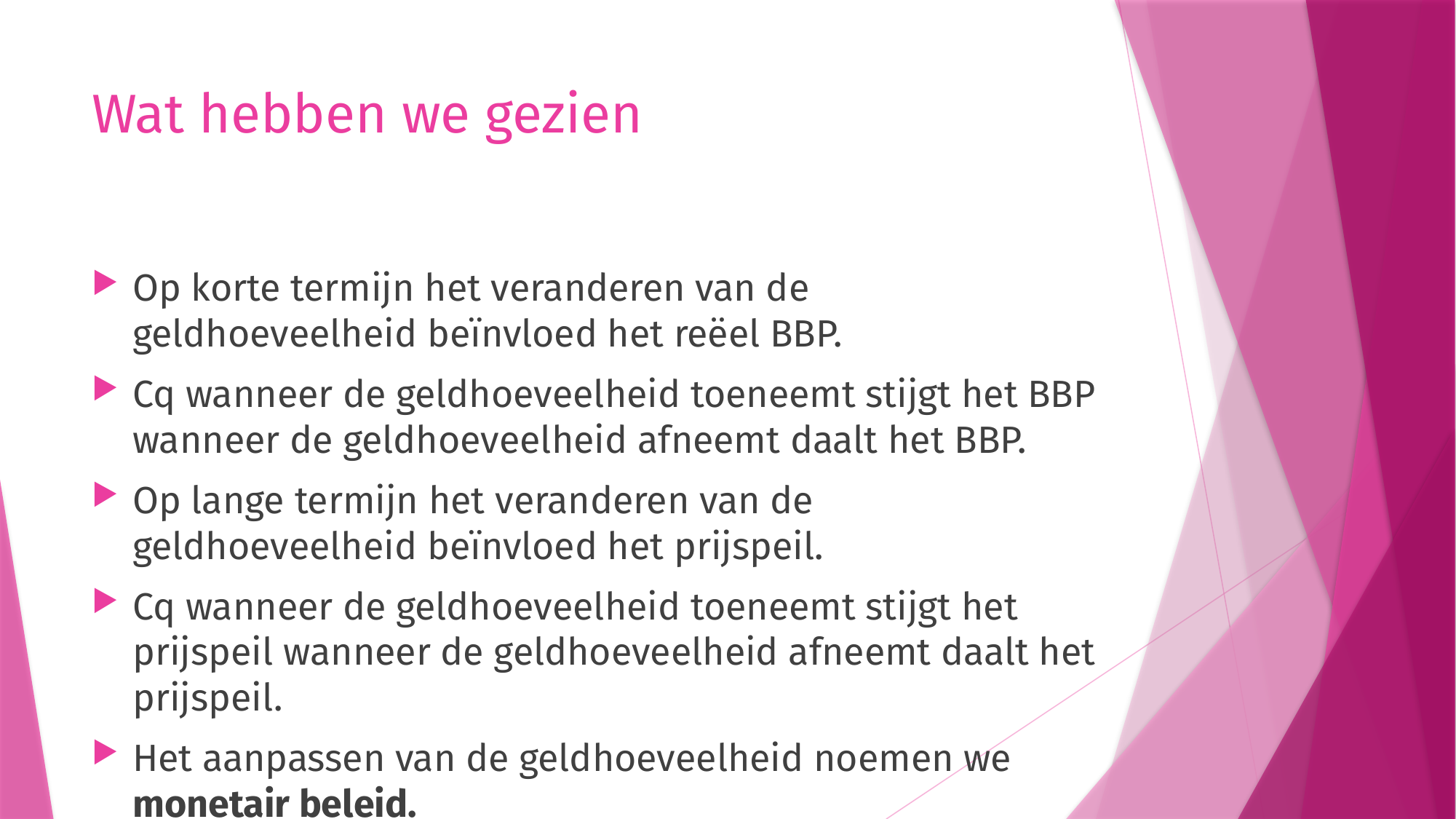

# Wat hebben we gezien
Op korte termijn het veranderen van de geldhoeveelheid beïnvloed het reëel BBP.
Cq wanneer de geldhoeveelheid toeneemt stijgt het BBP wanneer de geldhoeveelheid afneemt daalt het BBP.
Op lange termijn het veranderen van de geldhoeveelheid beïnvloed het prijspeil.
Cq wanneer de geldhoeveelheid toeneemt stijgt het prijspeil wanneer de geldhoeveelheid afneemt daalt het prijspeil.
Het aanpassen van de geldhoeveelheid noemen we monetair beleid.